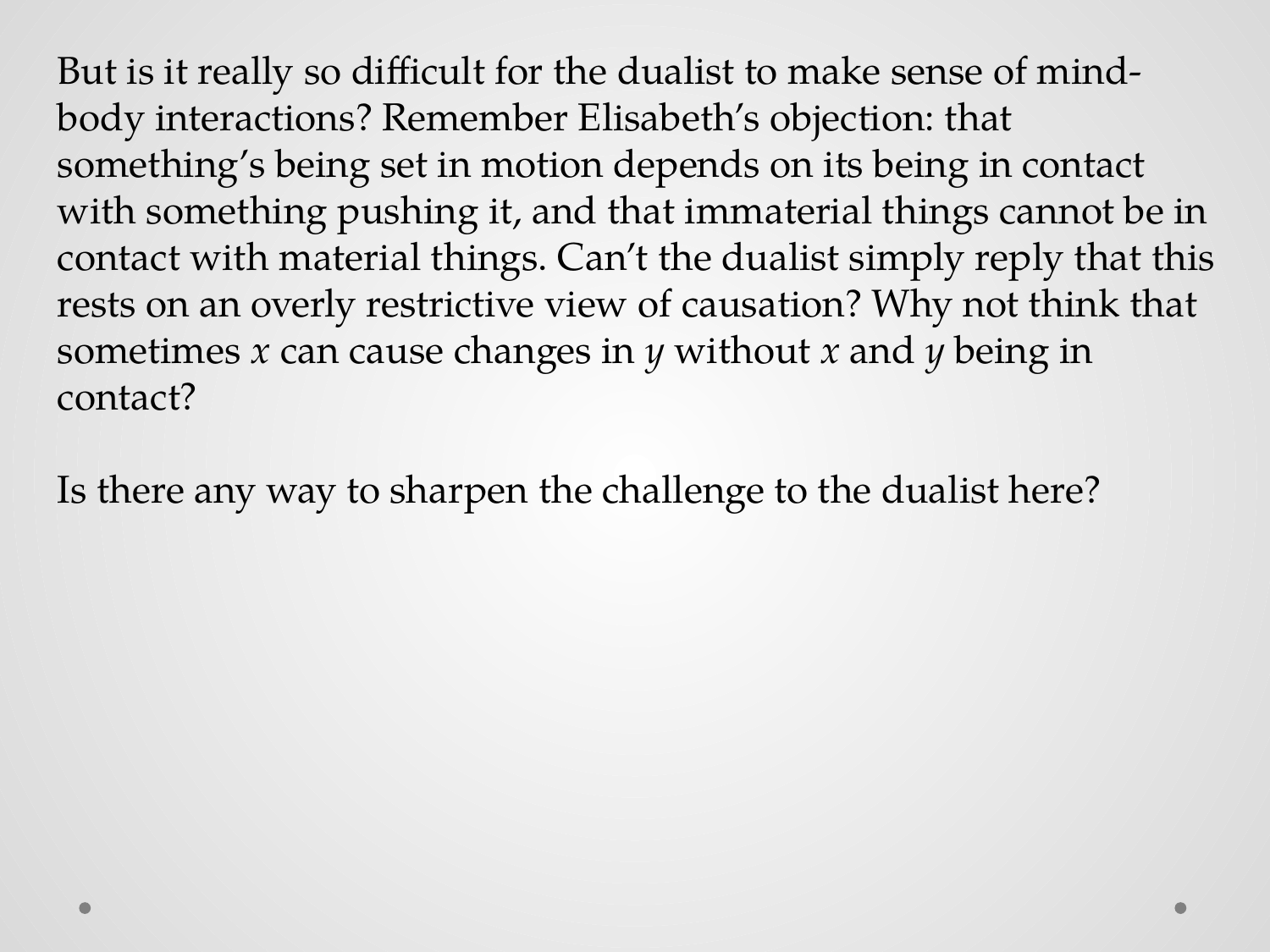

But is it really so difficult for the dualist to make sense of mind-body interactions? Remember Elisabeth’s objection: that something’s being set in motion depends on its being in contact with something pushing it, and that immaterial things cannot be in contact with material things. Can’t the dualist simply reply that this rests on an overly restrictive view of causation? Why not think that sometimes x can cause changes in y without x and y being in contact?

Is there any way to sharpen the challenge to the dualist here?